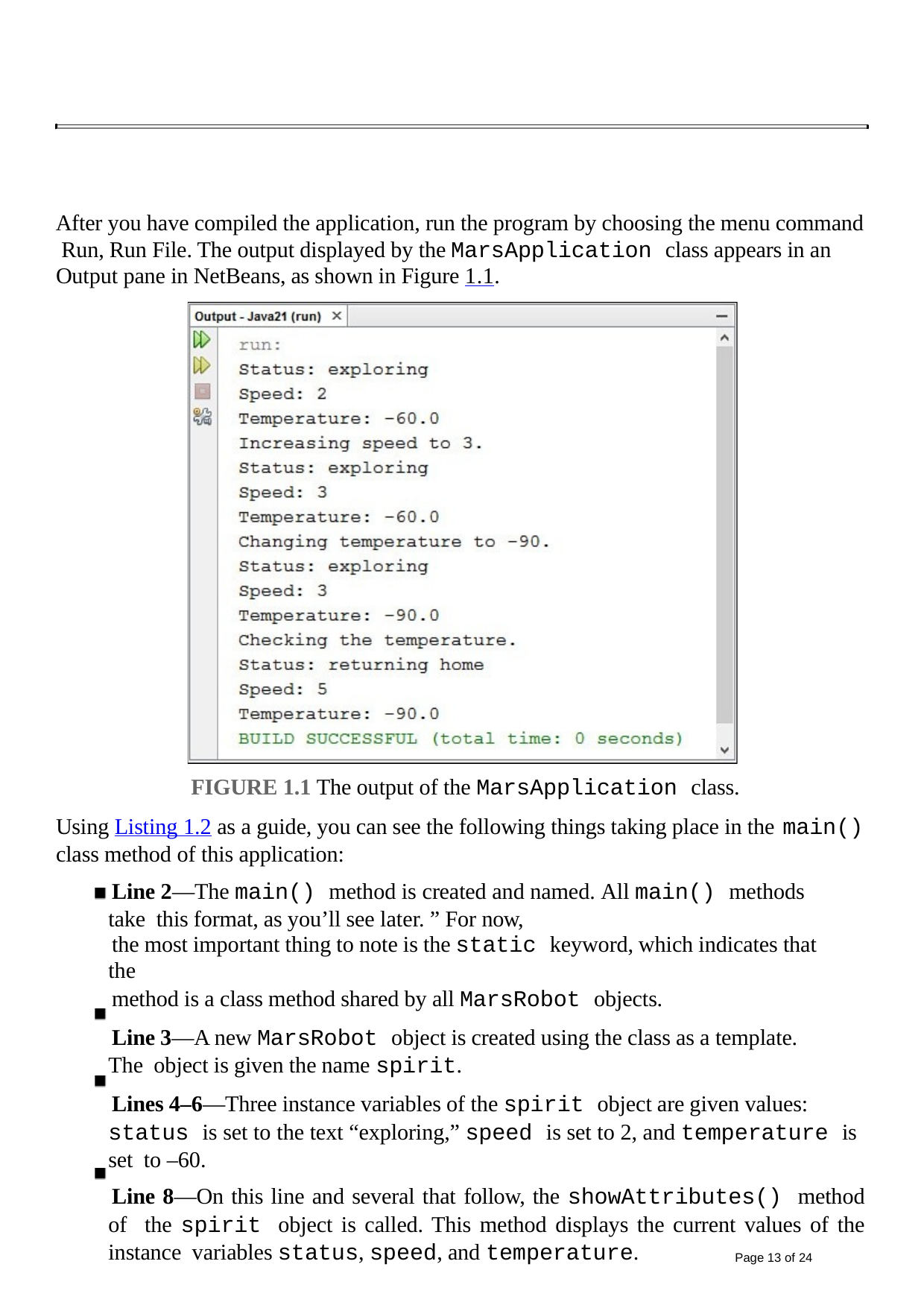

After you have compiled the application, run the program by choosing the menu command  Run, Run File. The output displayed by the MarsApplication class appears in an  Output pane in NetBeans, as shown in Figure 1.1.

FIGURE 1.1 The output of the MarsApplication class.
Using Listing 1.2 as a guide, you can see the following things taking place in the main()
class method of this application:
Line 2—The main() method is created and named. All main() methods take  this format, as you’ll see later. ” For now,
the most important thing to note is the static keyword, which indicates that the
method is a class method shared by all MarsRobot objects.
Line 3—A new MarsRobot object is created using the class as a template. The  object is given the name spirit.
Lines 4–6—Three instance variables of the spirit object are given values:  status is set to the text “exploring,” speed is set to 2, and temperature is set  to –60.
Line 8—On this line and several that follow, the showAttributes() method of  the spirit object is called. This method displays the current values of the instance  variables status, speed, and temperature.

Page 13 of 24